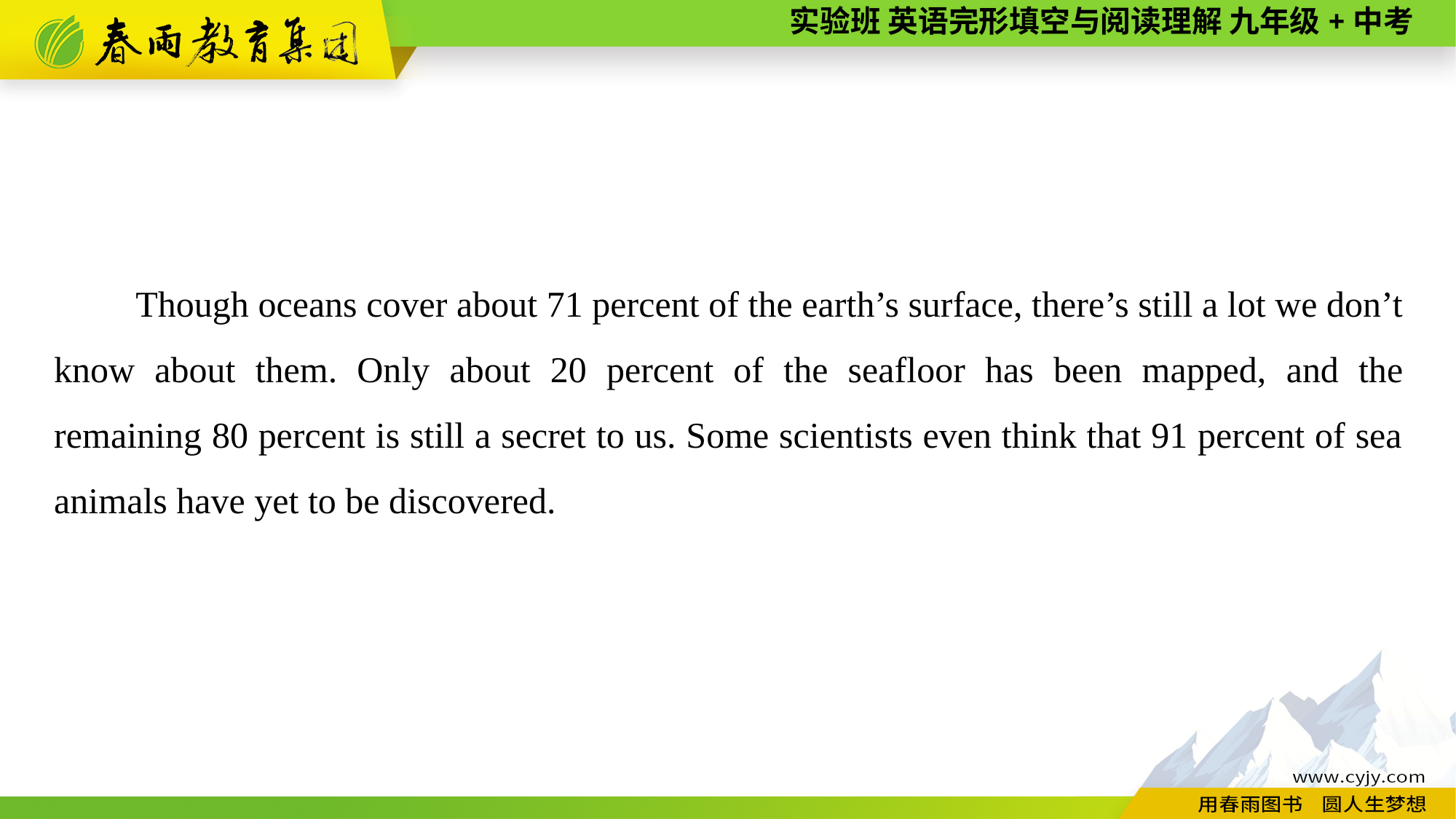

Though oceans cover about 71 percent of the earth’s surface, there’s still a lot we don’t know about them. Only about 20 percent of the seafloor has been mapped, and the remaining 80 percent is still a secret to us. Some scientists even think that 91 percent of sea animals have yet to be discovered.